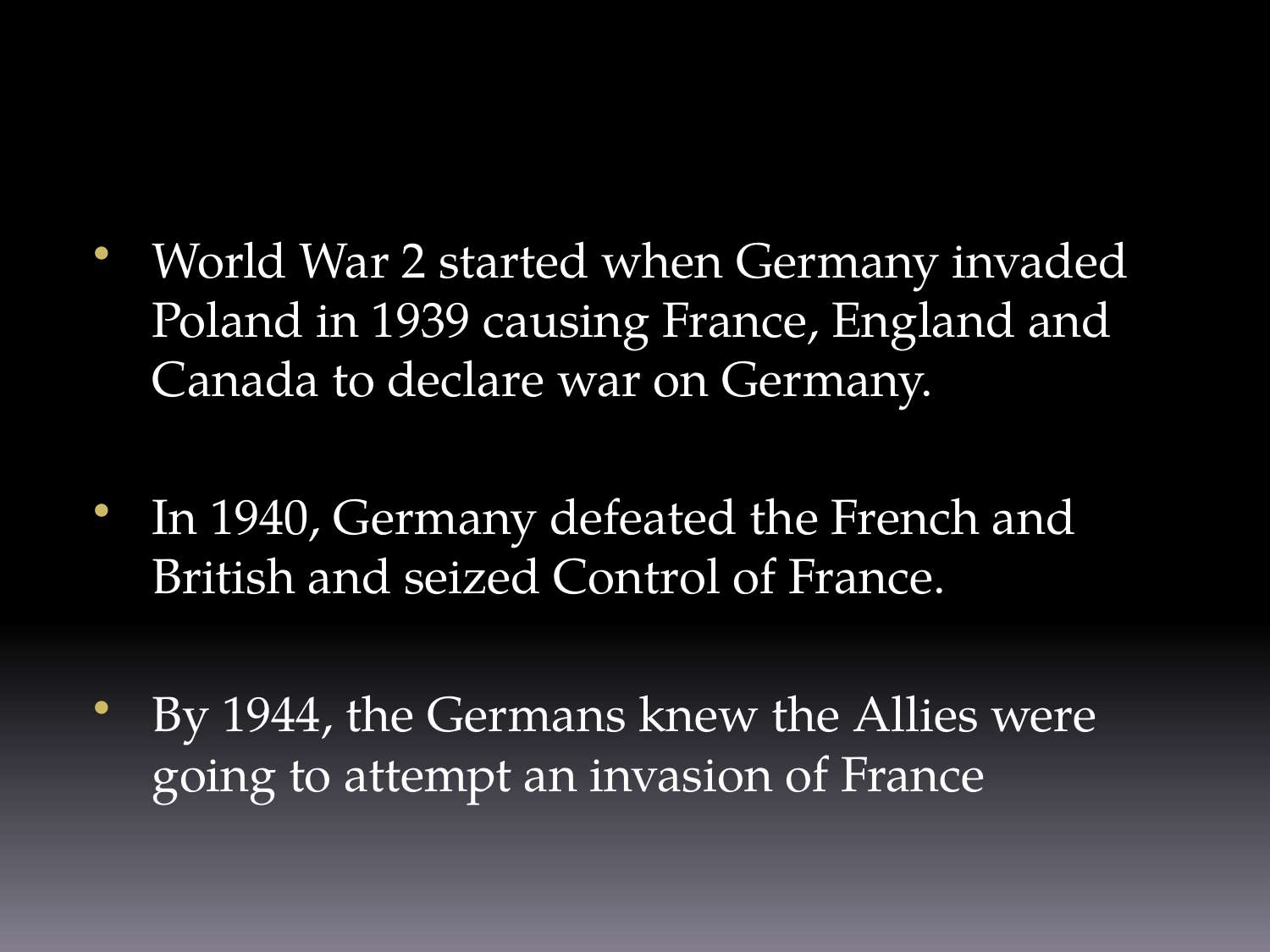

# The Causes for D-Day/Operation Overlord
World War 2 started when Germany invaded Poland in 1939 causing France, England and Canada to declare war on Germany.

In 1940, Germany defeated the French and British and seized Control of France.

By 1944, the Germans knew the Allies were going to attempt an invasion of France